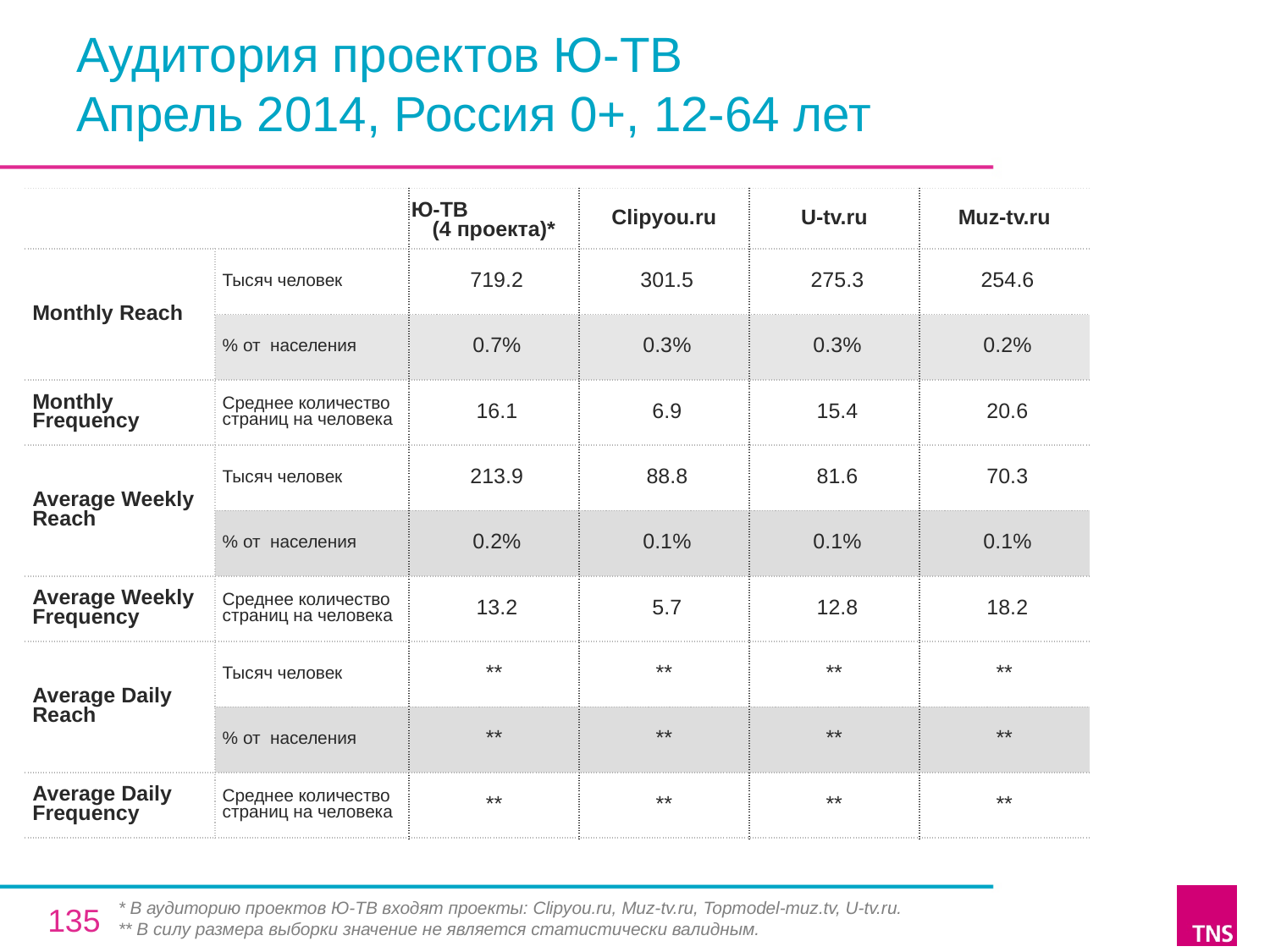

# Аудитория проектов Ю-ТВ Апрель 2014, Россия 0+, 12-64 лет
|  |  | Ю-ТВ (4 проекта)\* | Clipyou.ru | U-tv.ru | Muz-tv.ru |
| --- | --- | --- | --- | --- | --- |
| Monthly Reach | Тысяч человек | 719.2 | 301.5 | 275.3 | 254.6 |
|  | % от населения | 0.7% | 0.3% | 0.3% | 0.2% |
| Monthly Frequency | Среднее количество страниц на человека | 16.1 | 6.9 | 15.4 | 20.6 |
| Average Weekly Reach | Тысяч человек | 213.9 | 88.8 | 81.6 | 70.3 |
|  | % от населения | 0.2% | 0.1% | 0.1% | 0.1% |
| Average Weekly Frequency | Среднее количество страниц на человека | 13.2 | 5.7 | 12.8 | 18.2 |
| Average Daily Reach | Тысяч человек | \*\* | \*\* | \*\* | \*\* |
|  | % от населения | \*\* | \*\* | \*\* | \*\* |
| Average Daily Frequency | Среднее количество страниц на человека | \*\* | \*\* | \*\* | \*\* |
* В аудиторию проектов Ю-ТВ входят проекты: Clipyou.ru, Muz-tv.ru, Topmodel-muz.tv, U-tv.ru.
** В силу размера выборки значение не является статистически валидным.
135